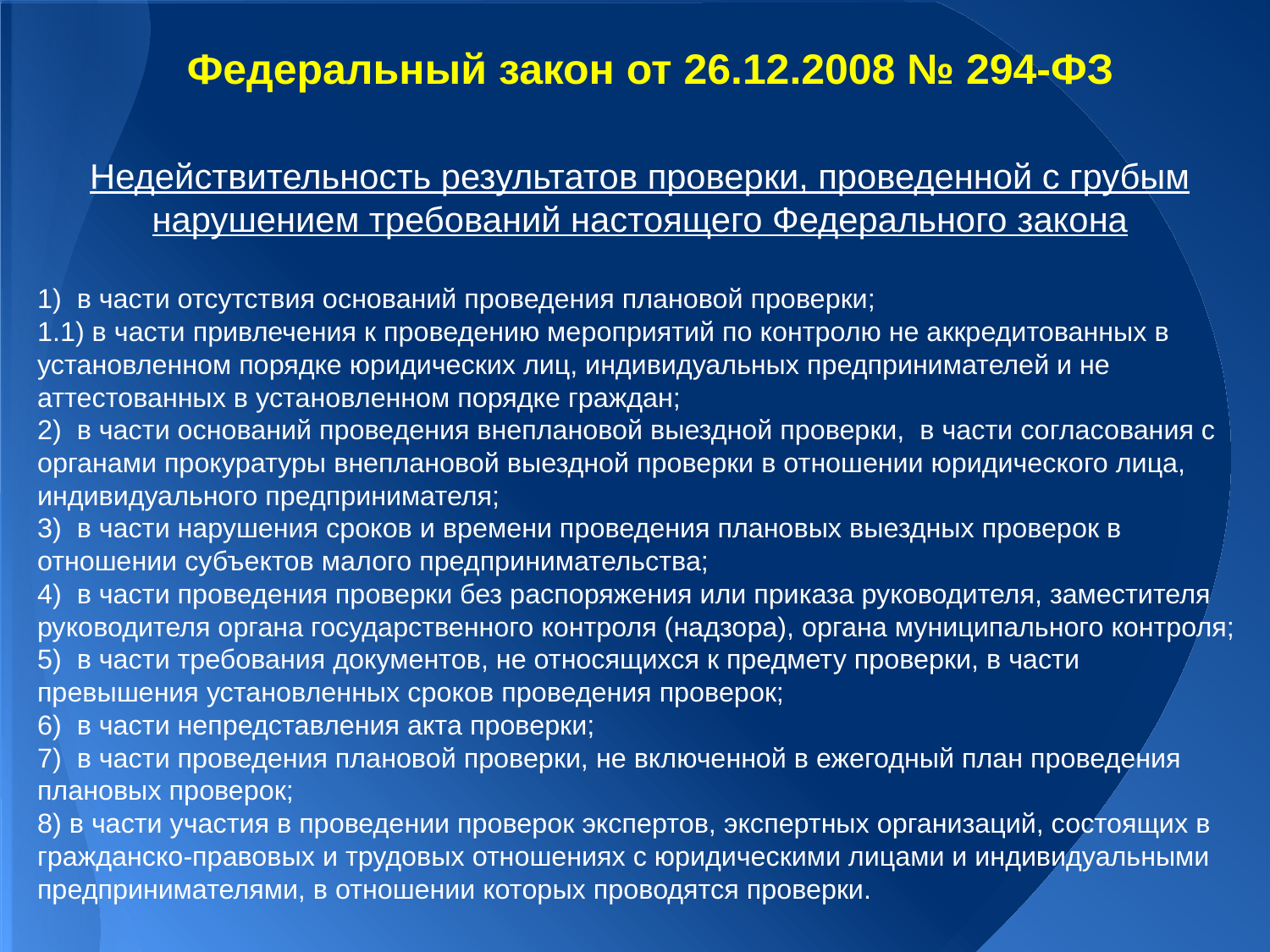

Федеральный закон от 26.12.2008 № 294-ФЗ

Недействительность результатов проверки, проведенной с грубым нарушением требований настоящего Федерального закона

1)  в части отсутствия оснований проведения плановой проверки;
1.1) в части привлечения к проведению мероприятий по контролю не аккредитованных в установленном порядке юридических лиц, индивидуальных предпринимателей и не аттестованных в установленном порядке граждан;
2)  в части оснований проведения внеплановой выездной проверки,  в части согласования с органами прокуратуры внеплановой выездной проверки в отношении юридического лица, индивидуального предпринимателя;
3)  в части нарушения сроков и времени проведения плановых выездных проверок в отношении субъектов малого предпринимательства;
4)  в части проведения проверки без распоряжения или приказа руководителя, заместителя руководителя органа государственного контроля (надзора), органа муниципального контроля;
5)  в части требования документов, не относящихся к предмету проверки, в части превышения установленных сроков проведения проверок;
6)  в части непредставления акта проверки;
7)  в части проведения плановой проверки, не включенной в ежегодный план проведения плановых проверок;
8) в части участия в проведении проверок экспертов, экспертных организаций, состоящих в гражданско-правовых и трудовых отношениях с юридическими лицами и индивидуальными предпринимателями, в отношении которых проводятся проверки.